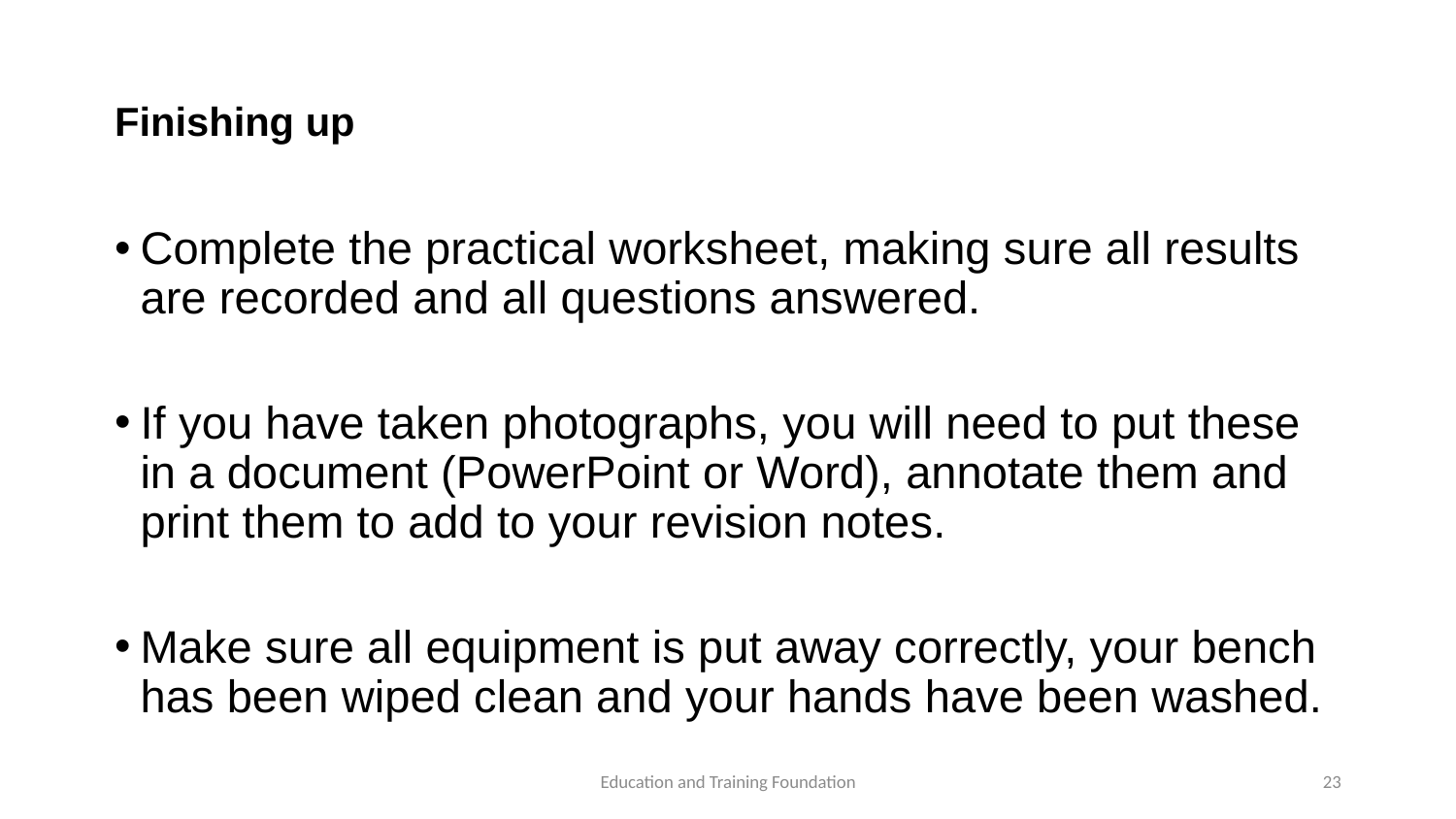

# Finishing up
Complete the practical worksheet, making sure all results are recorded and all questions answered.

If you have taken photographs, you will need to put these in a document (PowerPoint or Word), annotate them and print them to add to your revision notes.

Make sure all equipment is put away correctly, your bench has been wiped clean and your hands have been washed.
Education and Training Foundation
23